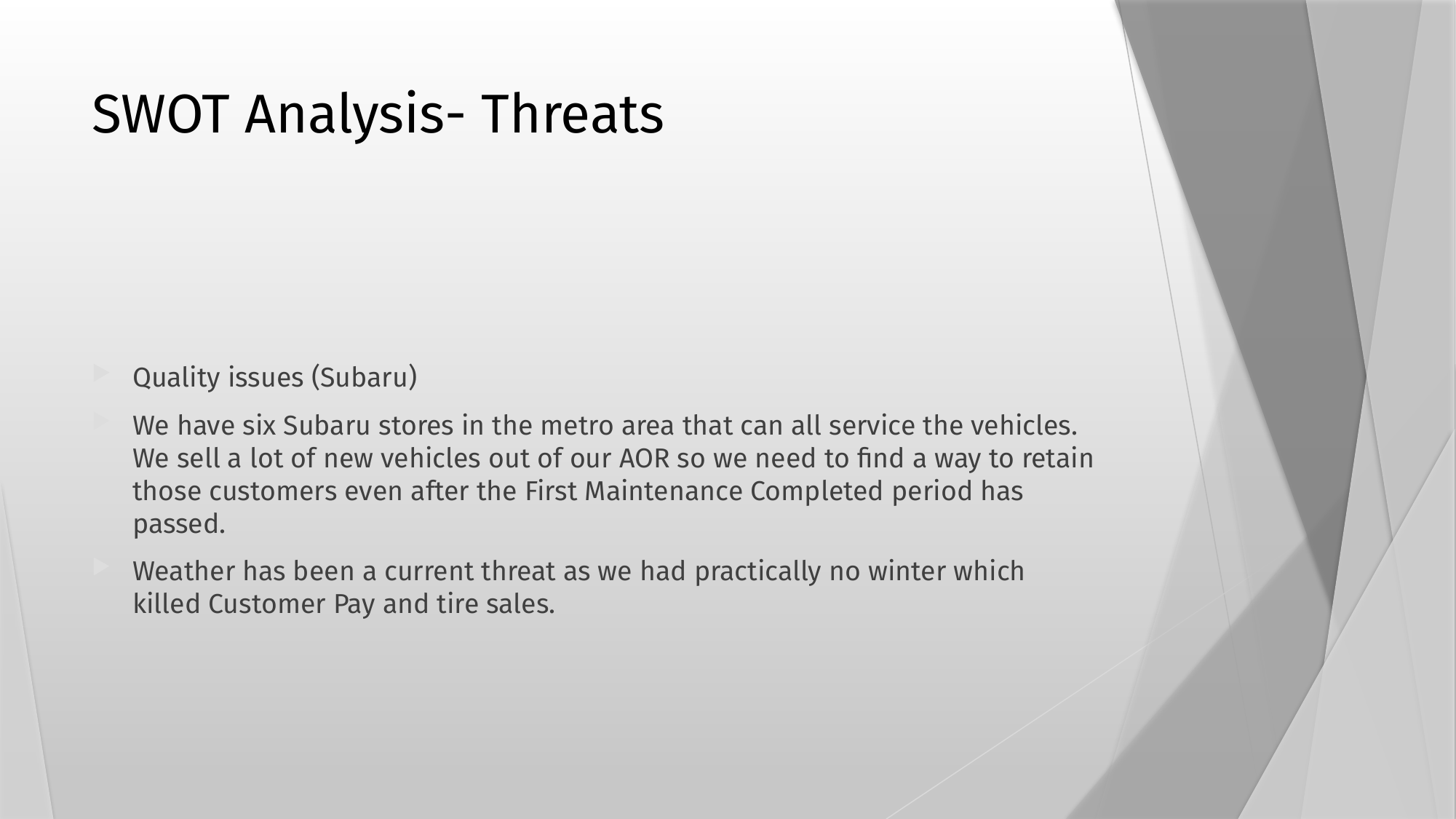

# SWOT Analysis- Threats

Quality issues (Subaru)
We have six Subaru stores in the metro area that can all service the vehicles. We sell a lot of new vehicles out of our AOR so we need to find a way to retain those customers even after the First Maintenance Completed period has passed.
Weather has been a current threat as we had practically no winter which killed Customer Pay and tire sales.